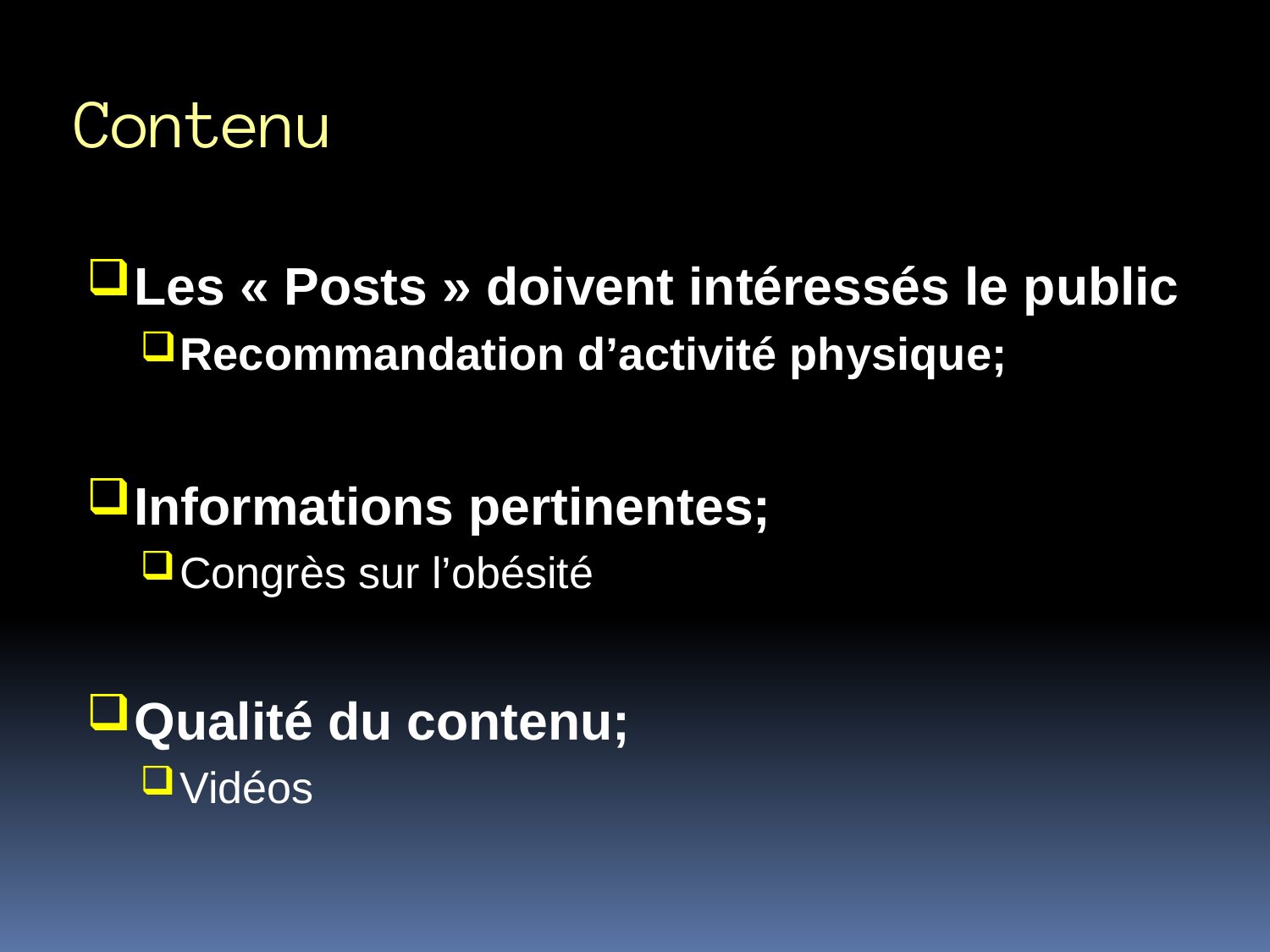

# Contenu
Les « Posts » doivent intéressés le public
Recommandation d’activité physique;

Informations pertinentes;
Congrès sur l’obésité

Qualité du contenu;
Vidéos